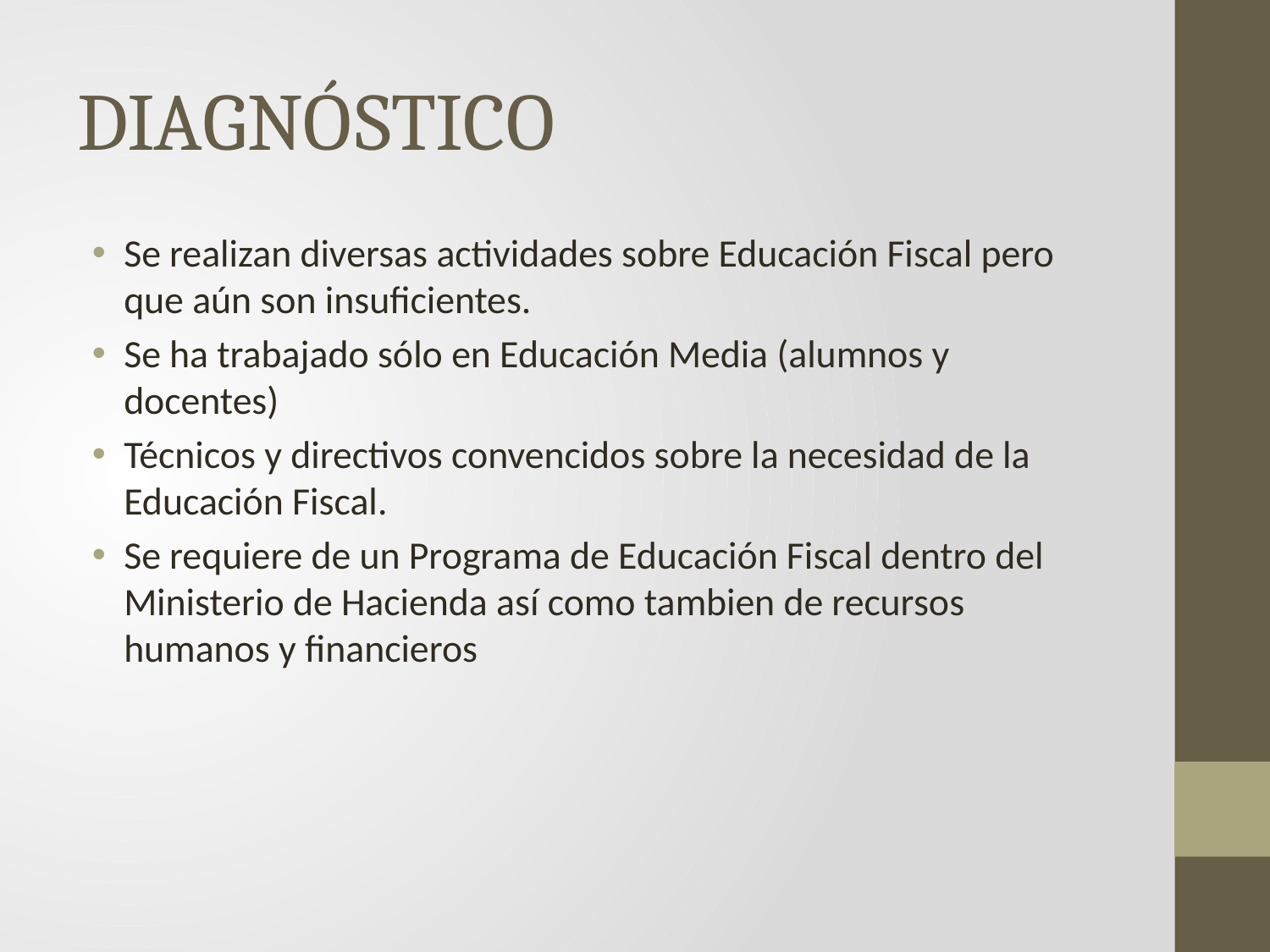

# DIAGNÓSTICO
Se realizan diversas actividades sobre Educación Fiscal pero que aún son insuficientes.
Se ha trabajado sólo en Educación Media (alumnos y docentes)
Técnicos y directivos convencidos sobre la necesidad de la Educación Fiscal.
Se requiere de un Programa de Educación Fiscal dentro del Ministerio de Hacienda así como tambien de recursos humanos y financieros